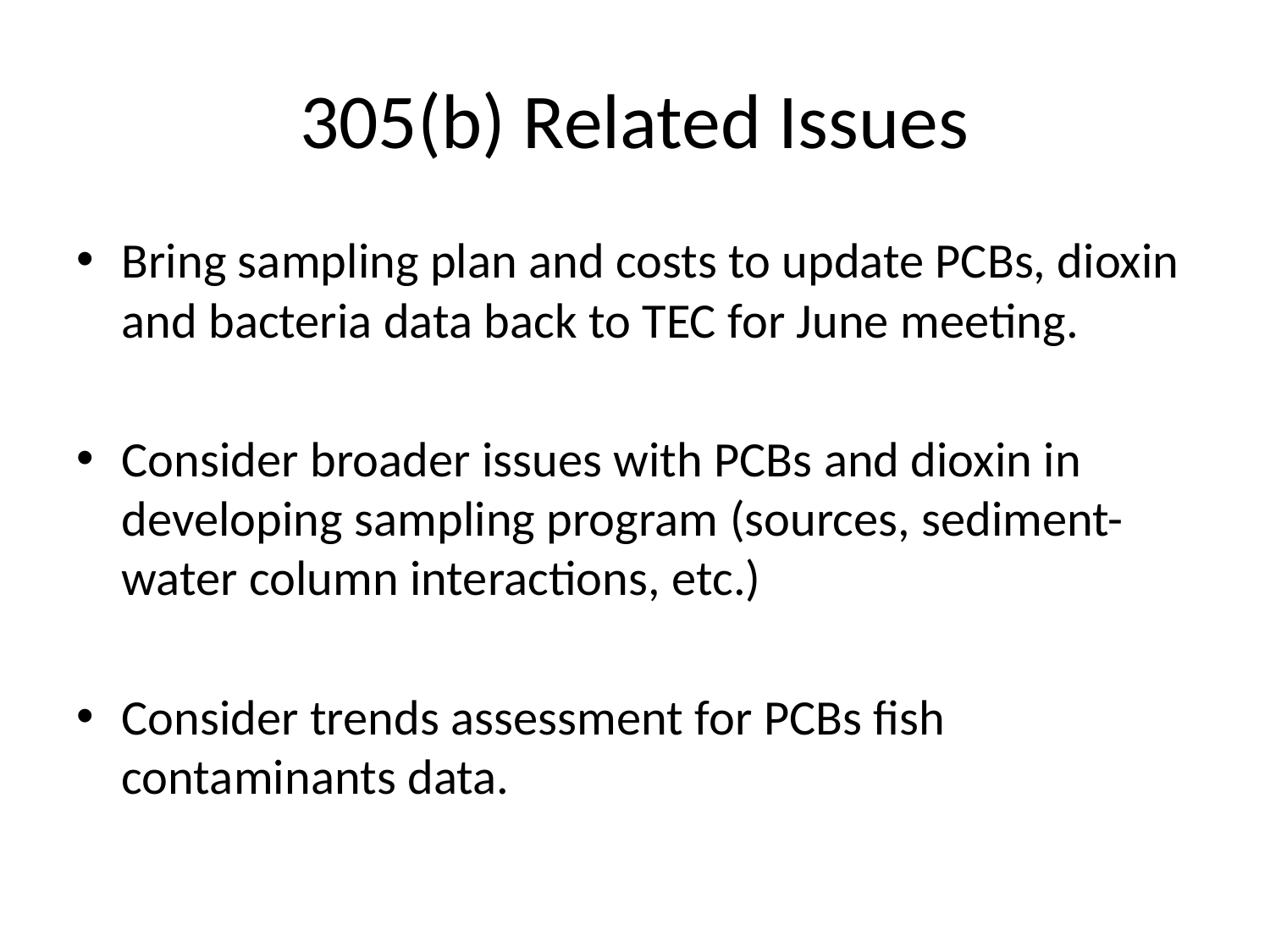

# 305(b) Related Issues
Bring sampling plan and costs to update PCBs, dioxin and bacteria data back to TEC for June meeting.

Consider broader issues with PCBs and dioxin in developing sampling program (sources, sediment-water column interactions, etc.)

Consider trends assessment for PCBs fish contaminants data.